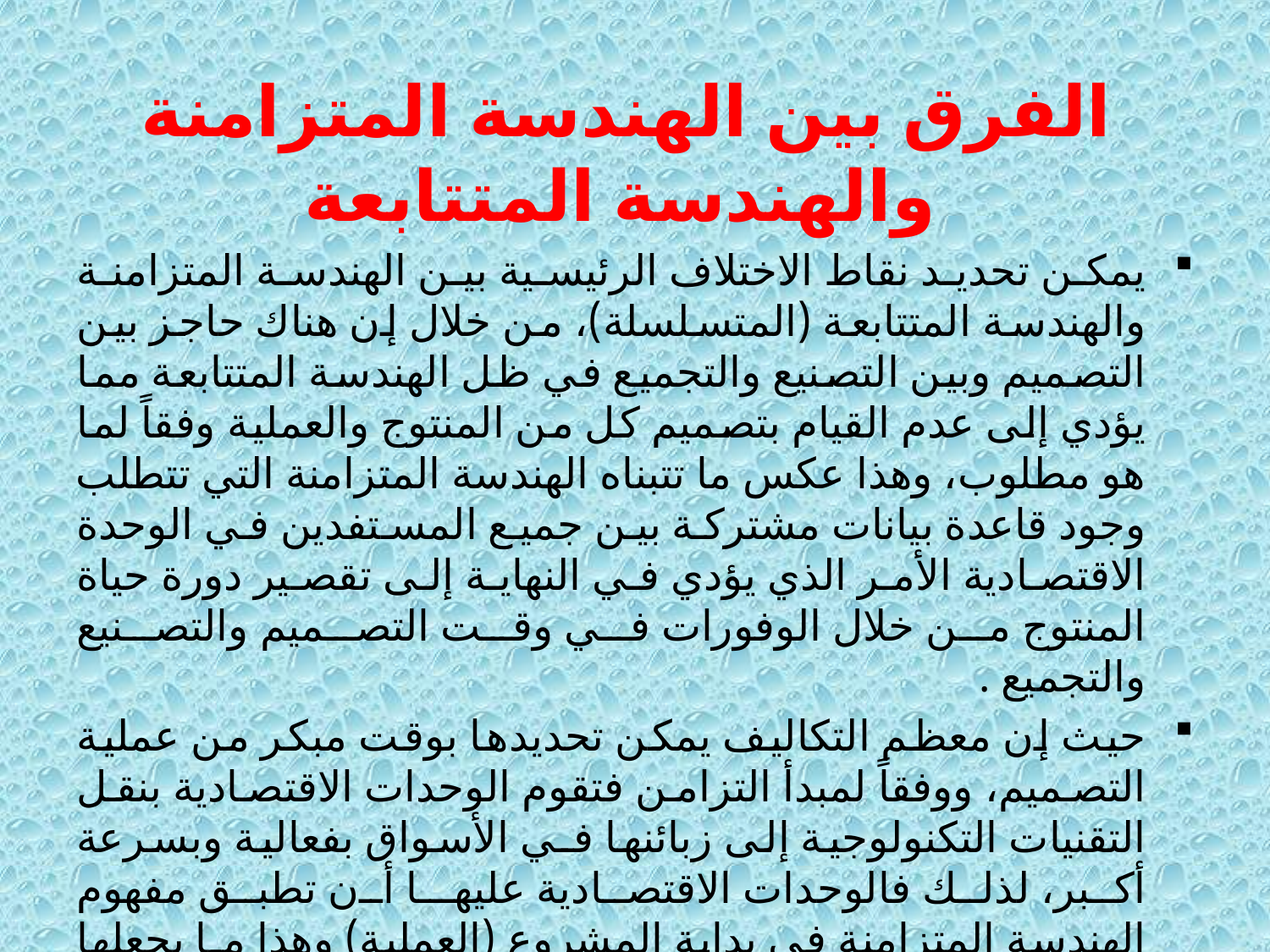

الفرق بين الهندسة المتزامنة والهندسة المتتابعة
يمكن تحديد نقاط الاختلاف الرئيسية بين الهندسة المتزامنة والهندسة المتتابعة (المتسلسلة)، من خلال إن هناك حاجز بين التصميم وبين التصنيع والتجميع في ظل الهندسة المتتابعة مما يؤدي إلى عدم القيام بتصميم كل من المنتوج والعملية وفقاً لما هو مطلوب، وهذا عكس ما تتبناه الهندسة المتزامنة التي تتطلب وجود قاعدة بيانات مشتركة بين جميع المستفدين في الوحدة الاقتصادية الأمر الذي يؤدي في النهاية إلى تقصير دورة حياة المنتوج من خلال الوفورات في وقت التصميم والتصنيع والتجميع .
حيث إن معظم التكاليف يمكن تحديدها بوقت مبكر من عملية التصميم، ووفقاً لمبدأ التزامن فتقوم الوحدات الاقتصادية بنقل التقنيات التكنولوجية إلى زبائنها فـي الأسواق بفعالية وبسرعة أكبر، لذلك فالوحدات الاقتصادية عليهـا أن تطبق مفهوم الهندسة المتزامنة في بداية المشروع (العملية) وهذا مـا يجعلها أداة قوية في تطوير المنتوج، إذ إن الالتزام بكـلف المنتوج من المراحل الأولية لتطبيقها والتي تتضمن بحوث السوق، والتصميم والتطوير، يمكن أن يساعد في إنتاج منتجات جديدة تلبي حاجات ورغبات الزبائن .